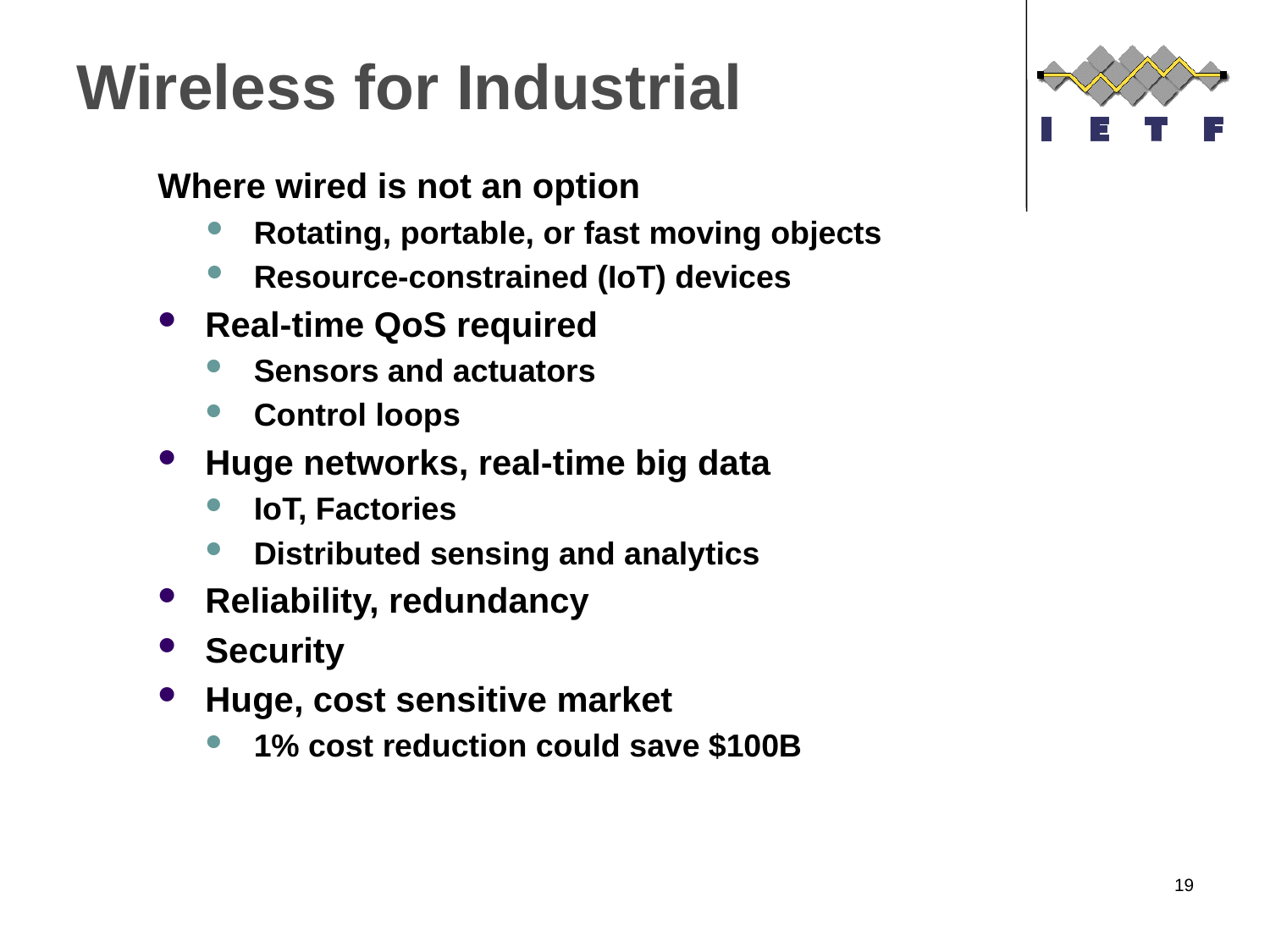

# Wireless for Industrial
Where wired is not an option
Rotating, portable, or fast moving objects
Resource-constrained (IoT) devices
Real-time QoS required
Sensors and actuators
Control loops
Huge networks, real-time big data
IoT, Factories
Distributed sensing and analytics
Reliability, redundancy
Security
Huge, cost sensitive market
1% cost reduction could save $100B
19